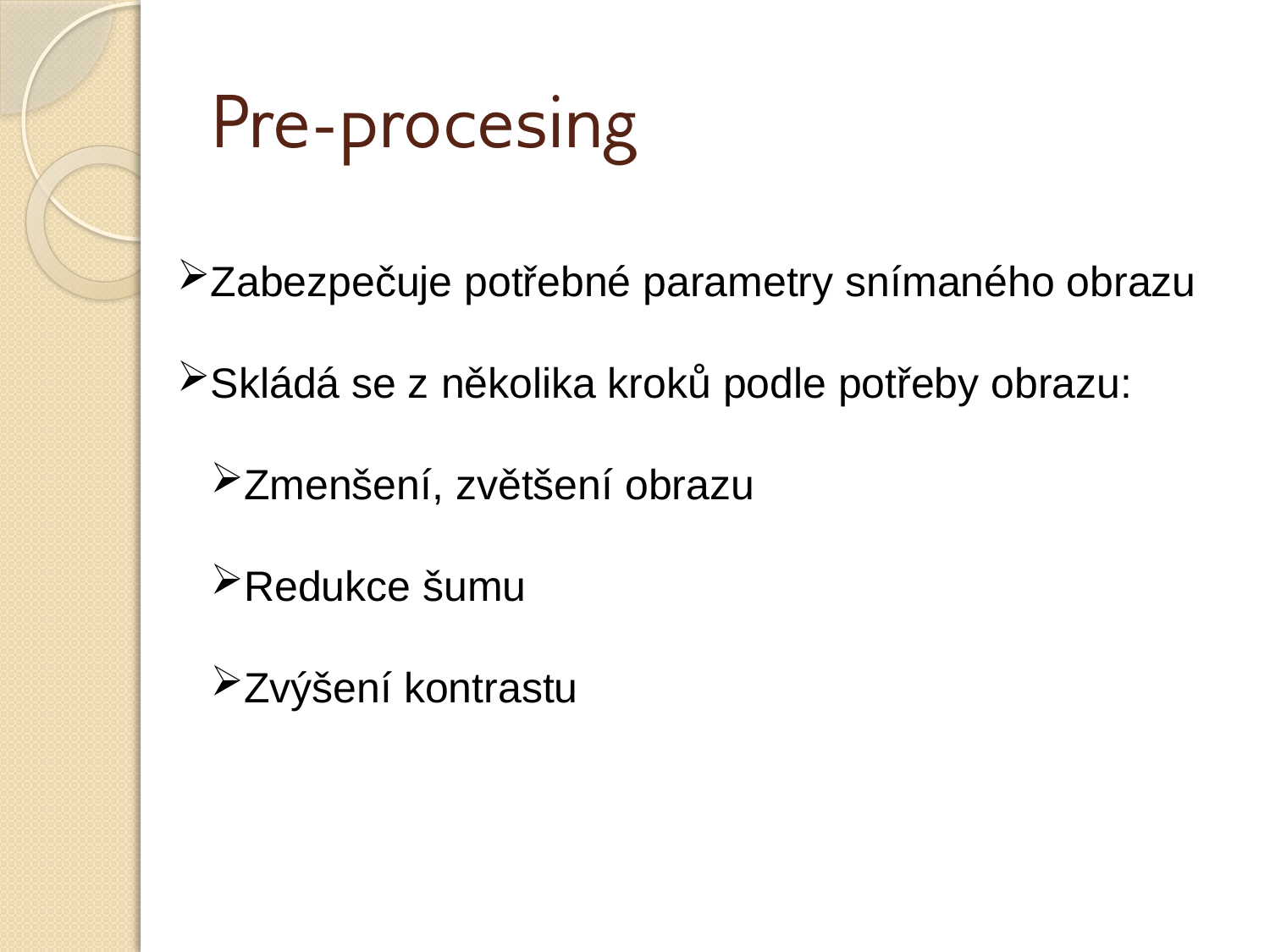

# Pre-procesing
Zabezpečuje potřebné parametry snímaného obrazu

Skládá se z několika kroků podle potřeby obrazu:

Zmenšení, zvětšení obrazu

Redukce šumu

Zvýšení kontrastu